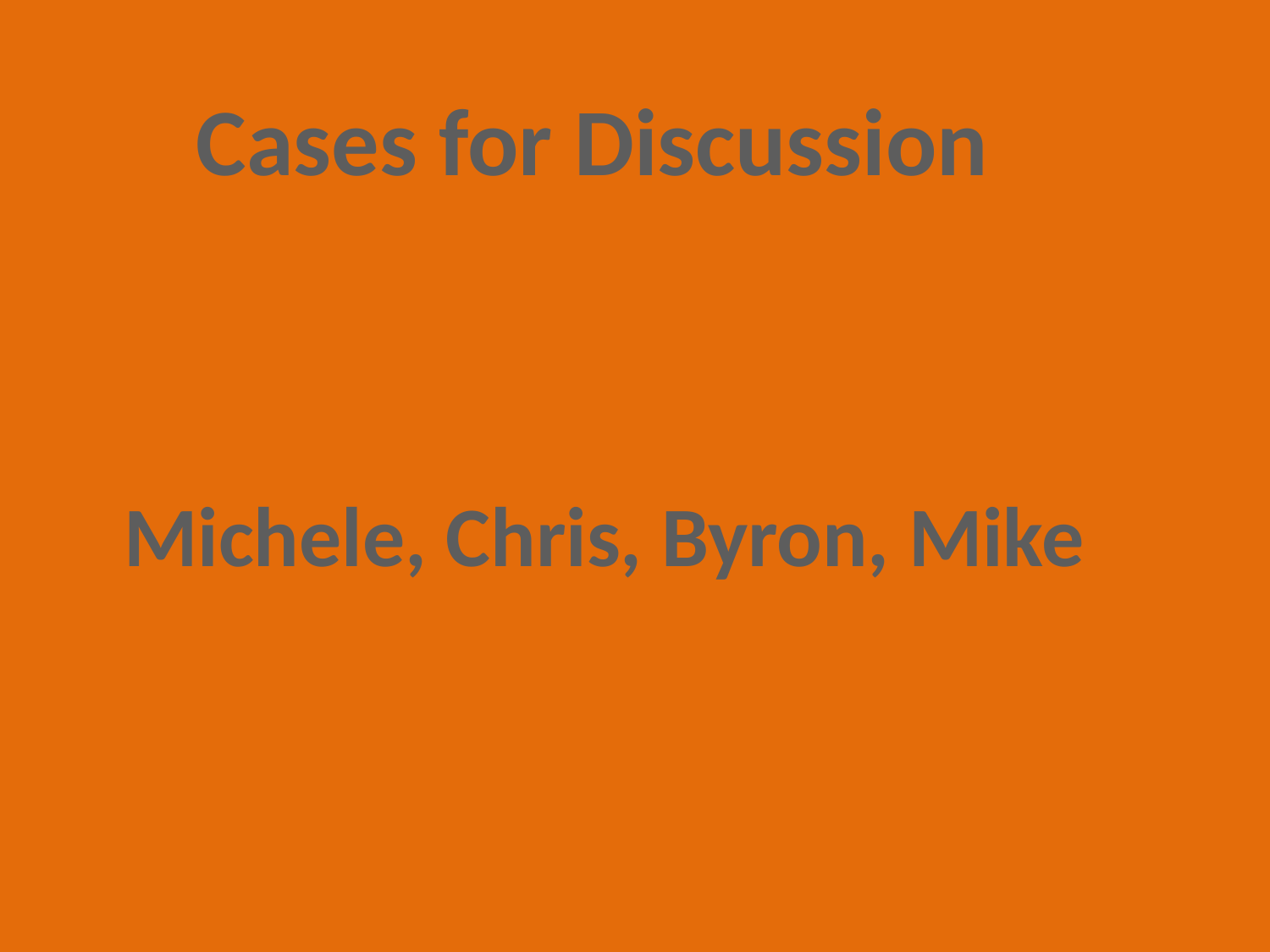

Cases for Discussion
Michele, Chris, Byron, Mike